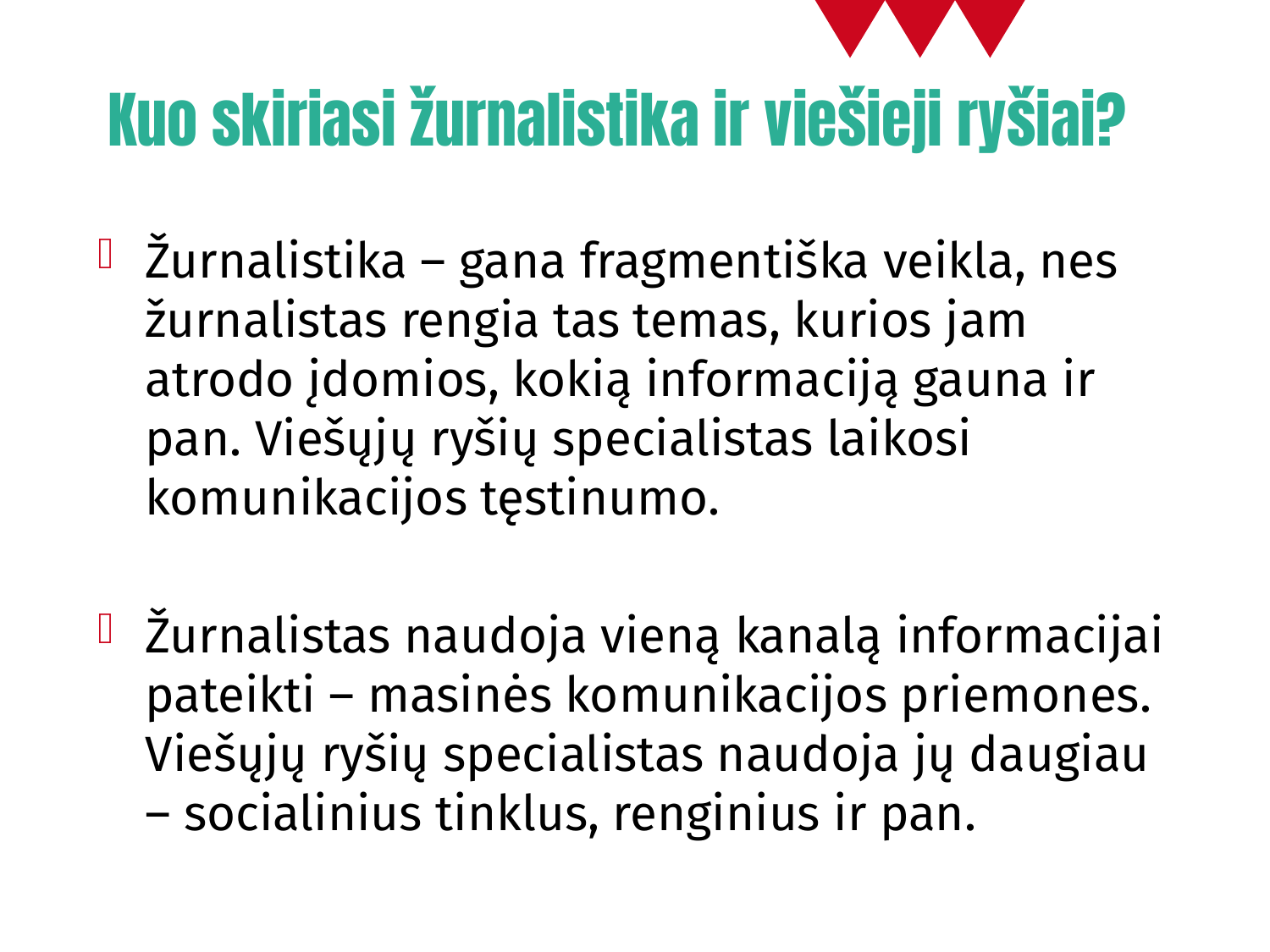

# Kuo skiriasi žurnalistika ir viešieji ryšiai?
Žurnalistika – gana fragmentiška veikla, nes žurnalistas rengia tas temas, kurios jam atrodo įdomios, kokią informaciją gauna ir pan. Viešųjų ryšių specialistas laikosi komunikacijos tęstinumo.

Žurnalistas naudoja vieną kanalą informacijai pateikti – masinės komunikacijos priemones.  Viešųjų ryšių specialistas naudoja jų daugiau – socialinius tinklus, renginius ir pan.